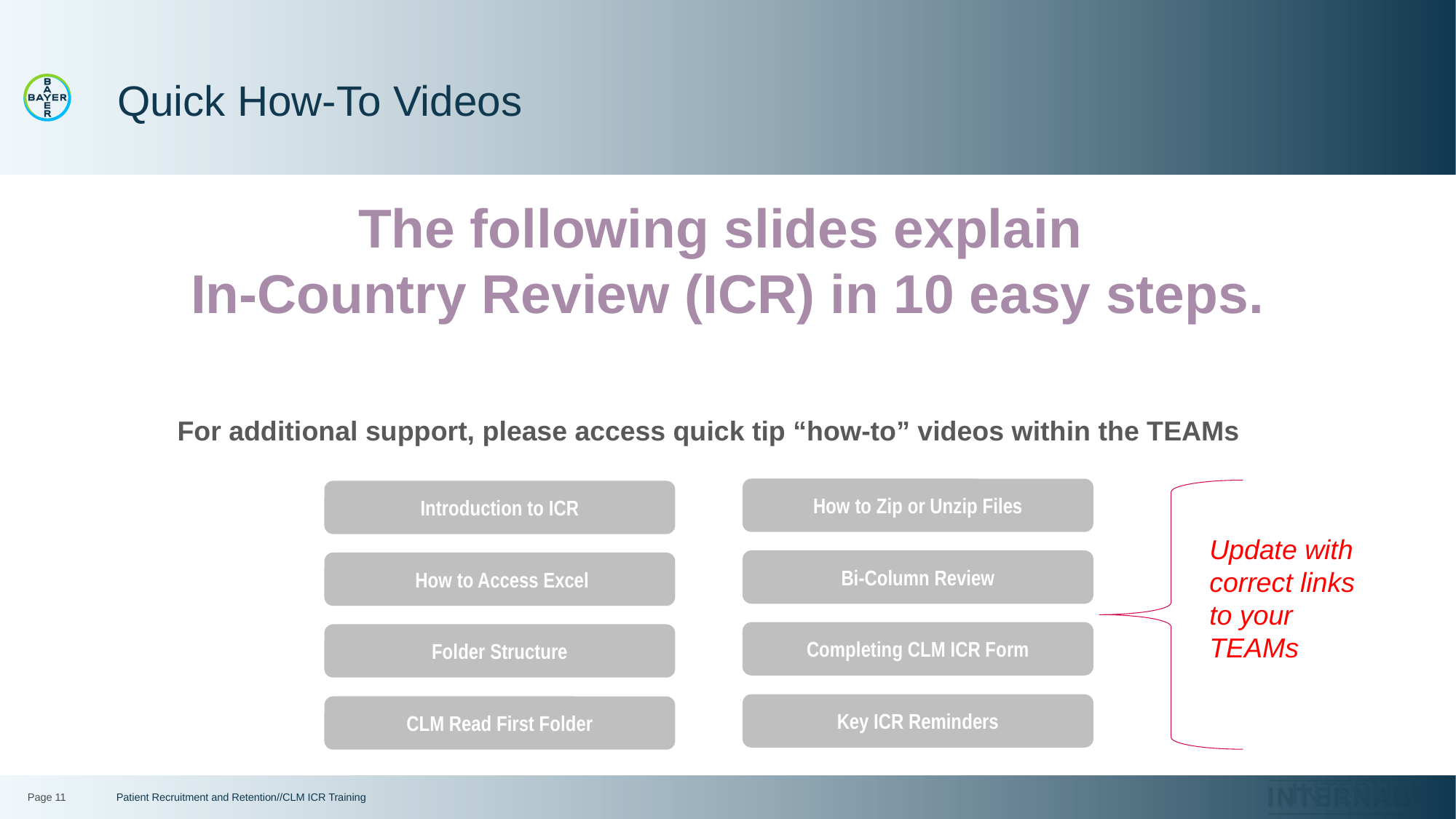

# Quick How-To Videos

The following slides explain
In-Country Review (ICR) in 10 easy steps.
For additional support, please access quick tip “how-to” videos within the TEAMs
How to Zip or Unzip Files
Bi-Column Review
Completing CLM ICR Form
Key ICR Reminders
Introduction to ICR
 How to Access Excel
Folder Structure
CLM Read First Folder

Update with correct links to your TEAMs
Page 11
Patient Recruitment and Retention//CLM ICR Training
1/5/2022